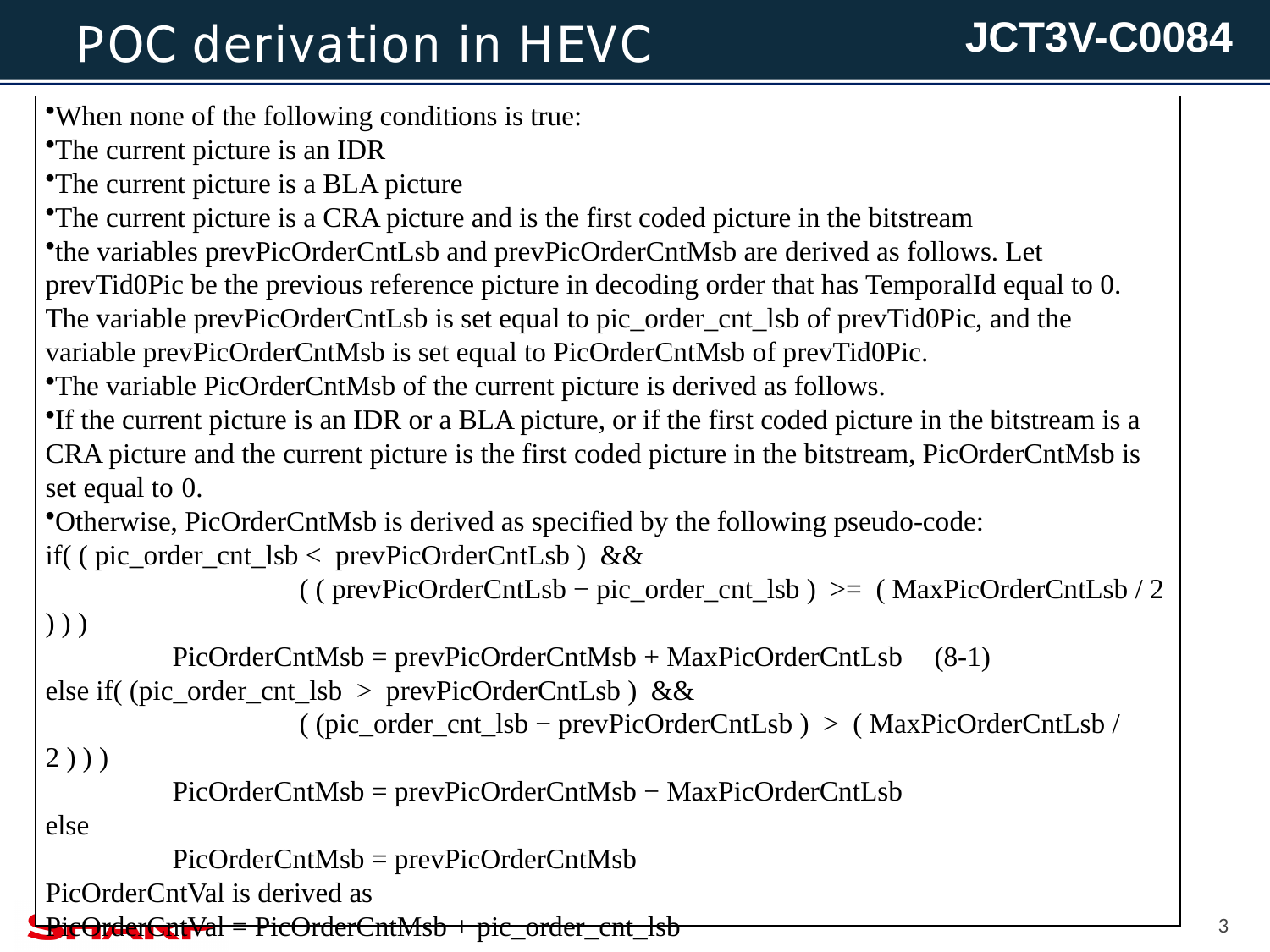

# POC derivation in HEVC
When none of the following conditions is true:
The current picture is an IDR
The current picture is a BLA picture
The current picture is a CRA picture and is the first coded picture in the bitstream
the variables prevPicOrderCntLsb and prevPicOrderCntMsb are derived as follows. Let prevTid0Pic be the previous reference picture in decoding order that has TemporalId equal to 0. The variable prevPicOrderCntLsb is set equal to pic_order_cnt_lsb of prevTid0Pic, and the variable prevPicOrderCntMsb is set equal to PicOrderCntMsb of prevTid0Pic.
The variable PicOrderCntMsb of the current picture is derived as follows.
If the current picture is an IDR or a BLA picture, or if the first coded picture in the bitstream is a CRA picture and the current picture is the first coded picture in the bitstream, PicOrderCntMsb is set equal to 0.
Otherwise, PicOrderCntMsb is derived as specified by the following pseudo-code:
if( ( pic_order_cnt_lsb <  prevPicOrderCntLsb )  &&
		( ( prevPicOrderCntLsb − pic_order_cnt_lsb )  >=  ( MaxPicOrderCntLsb / 2 ) ) )
	PicOrderCntMsb = prevPicOrderCntMsb + MaxPicOrderCntLsb	(8‑1)
else if( (pic_order_cnt_lsb  >  prevPicOrderCntLsb )  &&
		( (pic_order_cnt_lsb − prevPicOrderCntLsb )  >  ( MaxPicOrderCntLsb / 2 ) ) )
	PicOrderCntMsb = prevPicOrderCntMsb − MaxPicOrderCntLsb
else
	PicOrderCntMsb = prevPicOrderCntMsb
PicOrderCntVal is derived as
PicOrderCntVal = PicOrderCntMsb + pic_order_cnt_lsb

3